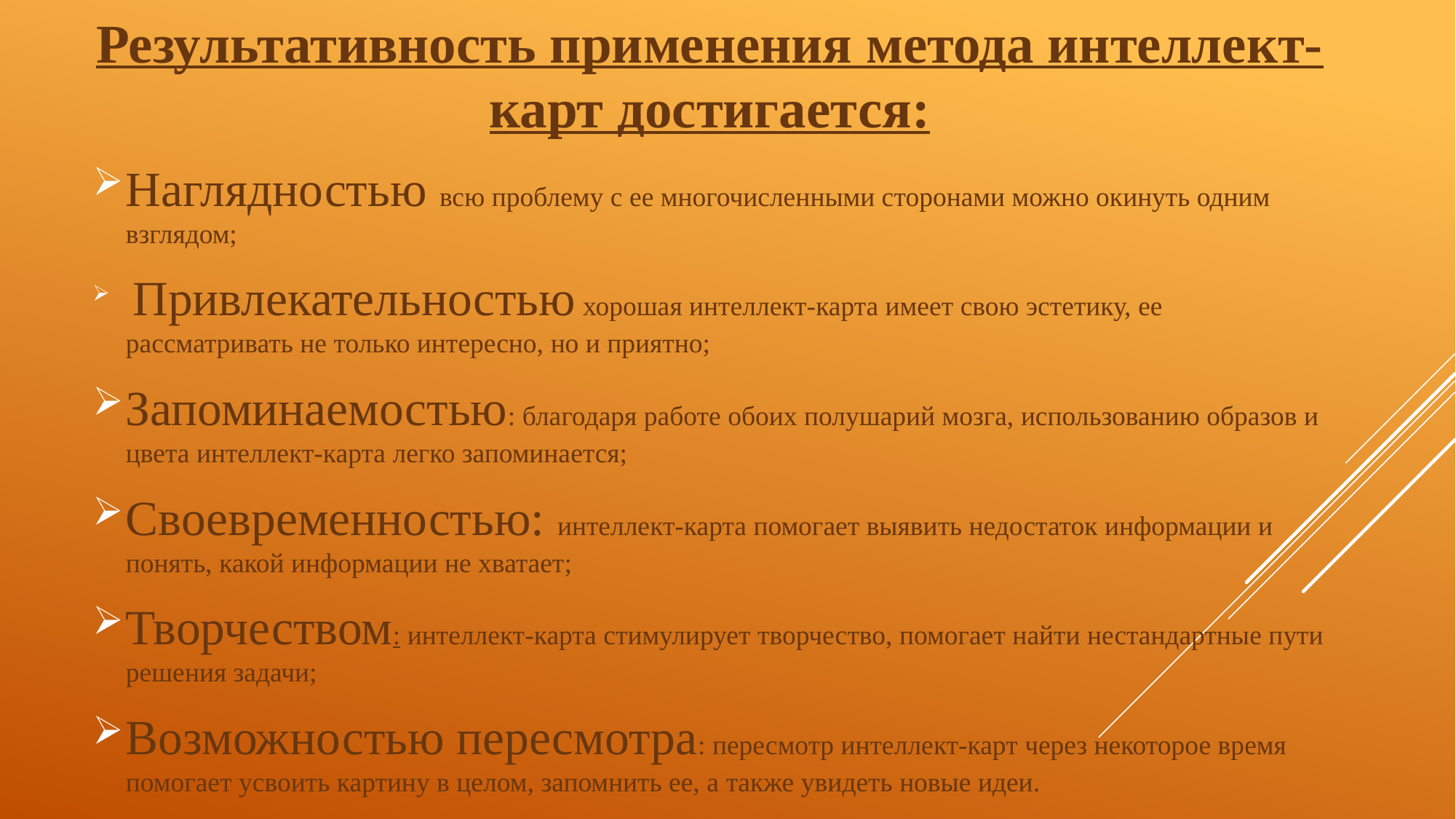

Результативность применения метода интеллект-карт достигается:
Наглядностью всю проблему с ее многочисленными сторонами можно окинуть одним взглядом;
 Привлекательностью хорошая интеллект-карта имеет свою эстетику, ее рассматривать не только интересно, но и приятно;
Запоминаемостью: благодаря работе обоих полушарий мозга, использованию образов и цвета интеллект-карта легко запоминается;
Своевременностью: интеллект-карта помогает выявить недостаток информации и понять, какой информации не хватает;
Творчеством: интеллект-карта стимулирует творчество, помогает найти нестандартные пути решения задачи;
Возможностью пересмотра: пересмотр интеллект-карт через некоторое время помогает усвоить картину в целом, запомнить ее, а также увидеть новые идеи.